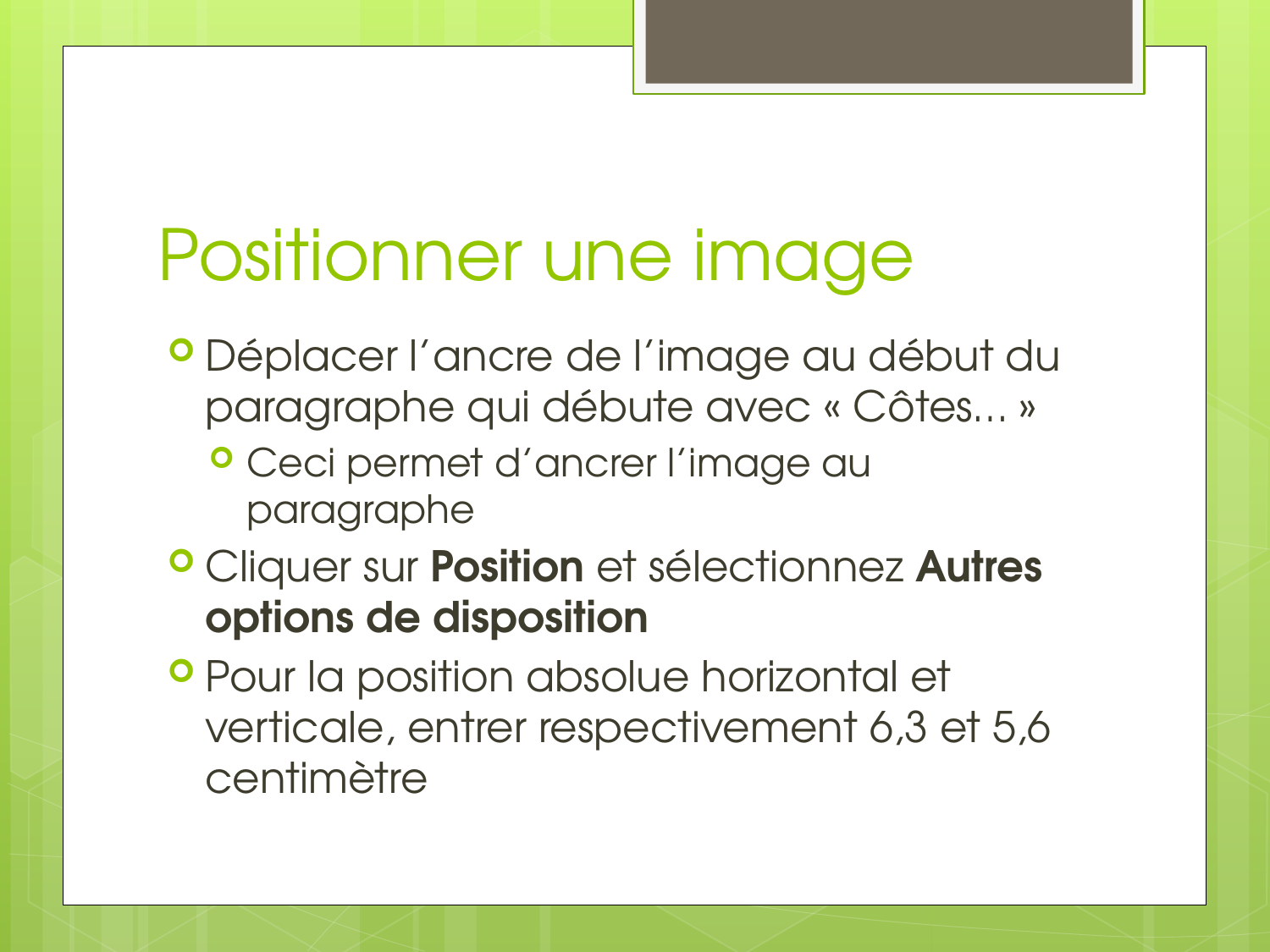

# Positionner une image
Déplacer l’ancre de l’image au début du paragraphe qui débute avec « Côtes… »
Ceci permet d’ancrer l’image au paragraphe
Cliquer sur Position et sélectionnez Autres options de disposition
Pour la position absolue horizontal et verticale, entrer respectivement 6,3 et 5,6 centimètre